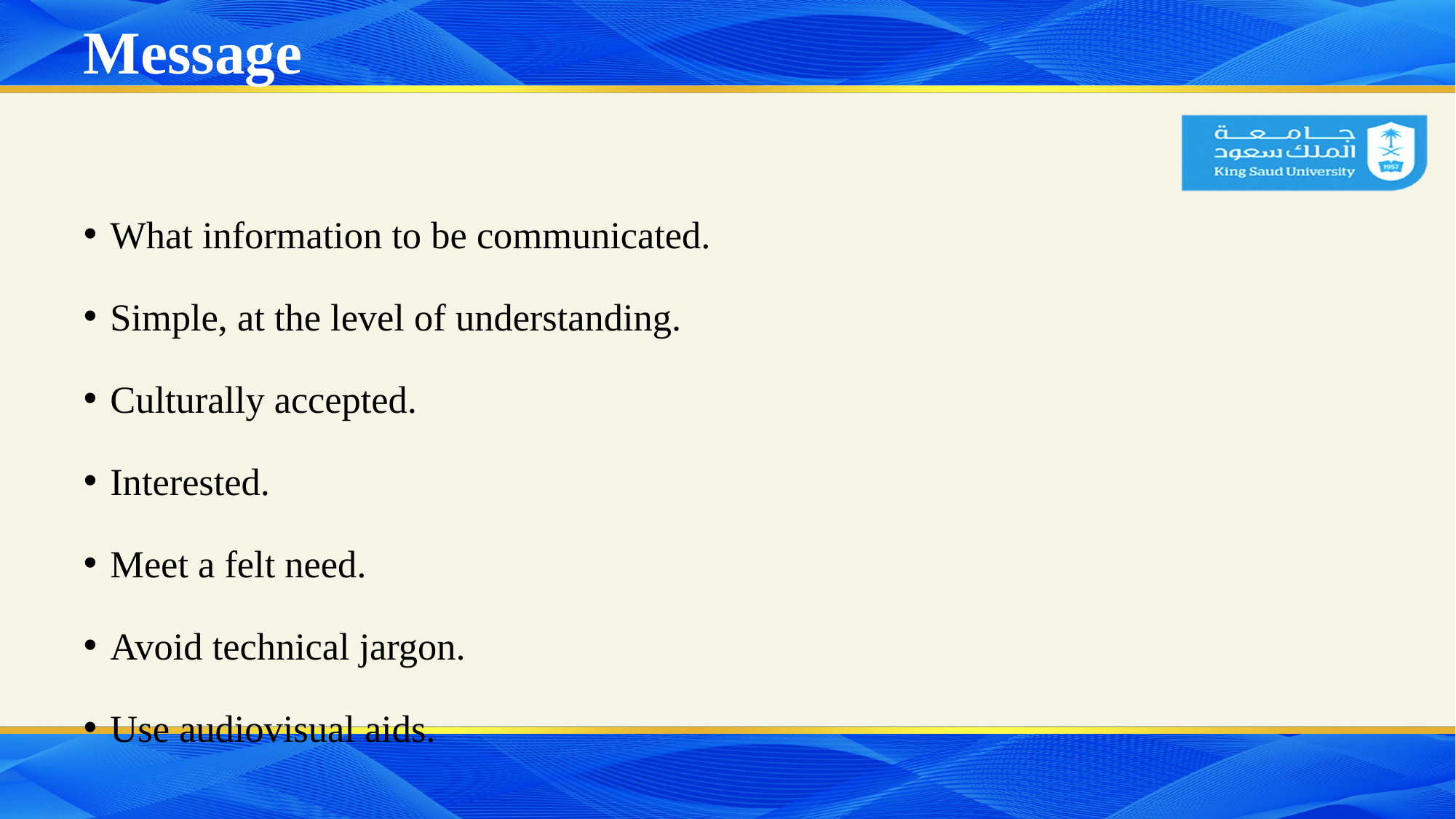

# Message
What information to be communicated.
Simple, at the level of understanding.
Culturally accepted.
Interested.
Meet a felt need.
Avoid technical jargon.
Use audiovisual aids.